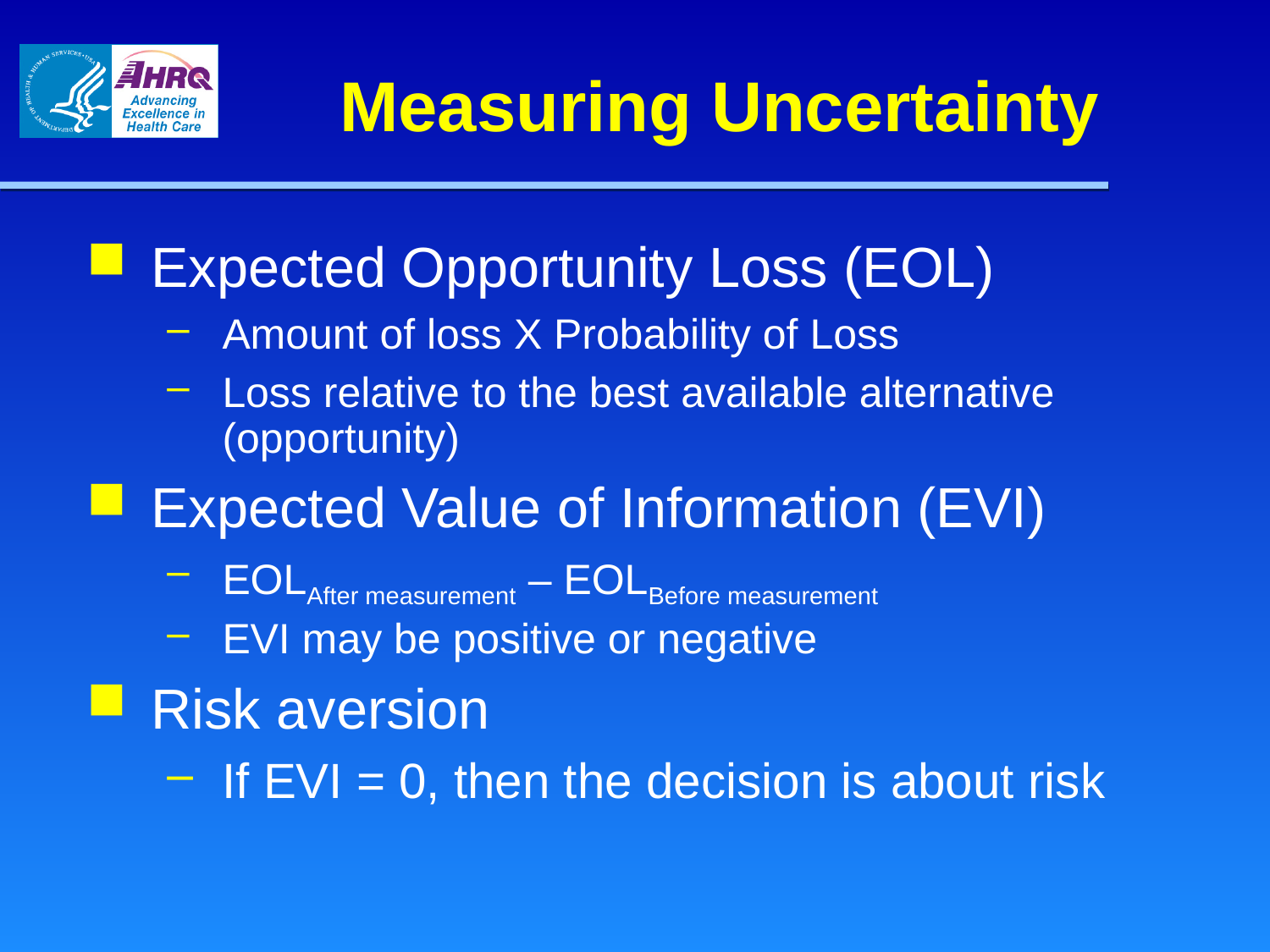

# Measuring Uncertainty
Expected Opportunity Loss (EOL)
Amount of loss X Probability of Loss
Loss relative to the best available alternative (opportunity)
Expected Value of Information (EVI)
EOLAfter measurement – EOLBefore measurement
EVI may be positive or negative
Risk aversion
If EVI = 0, then the decision is about risk